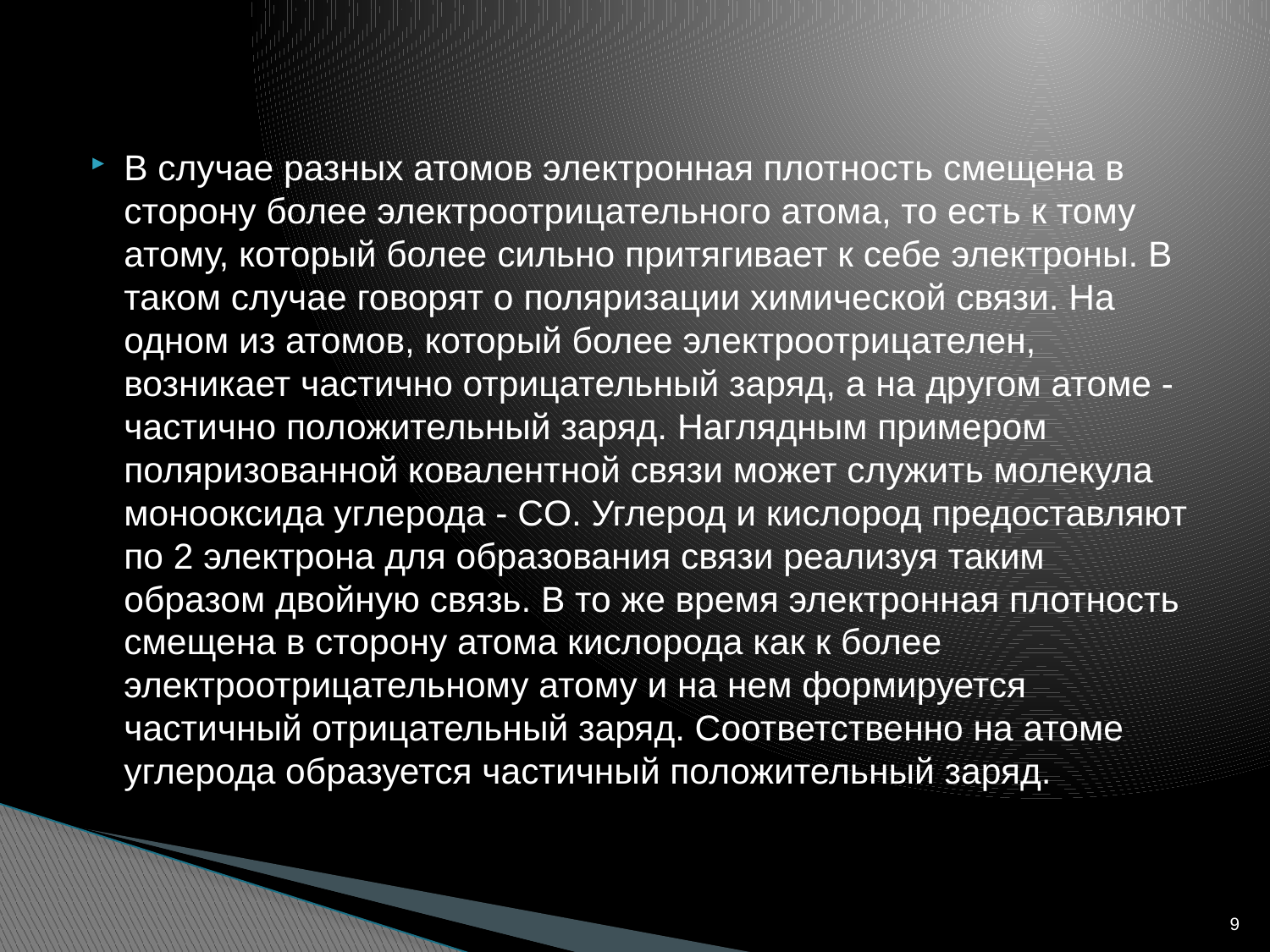

В случае разных атомов электронная плотность смещена в сторону более электроотрицательного атома, то есть к тому атому, который более сильно притягивает к себе электроны. В таком случае говорят о поляризации химической связи. На одном из атомов, который более электроотрицателен, возникает частично отрицательный заряд, а на другом атоме - частично положительный заряд. Наглядным примером поляризованной ковалентной связи может служить молекула монооксида углерода - CO. Углерод и кислород предоставляют по 2 электрона для образования связи реализуя таким образом двойную связь. В то же время электронная плотность смещена в сторону атома кислорода как к более электроотрицательному атому и на нем формируется частичный отрицательный заряд. Соответственно на атоме углерода образуется частичный положительный заряд.
9